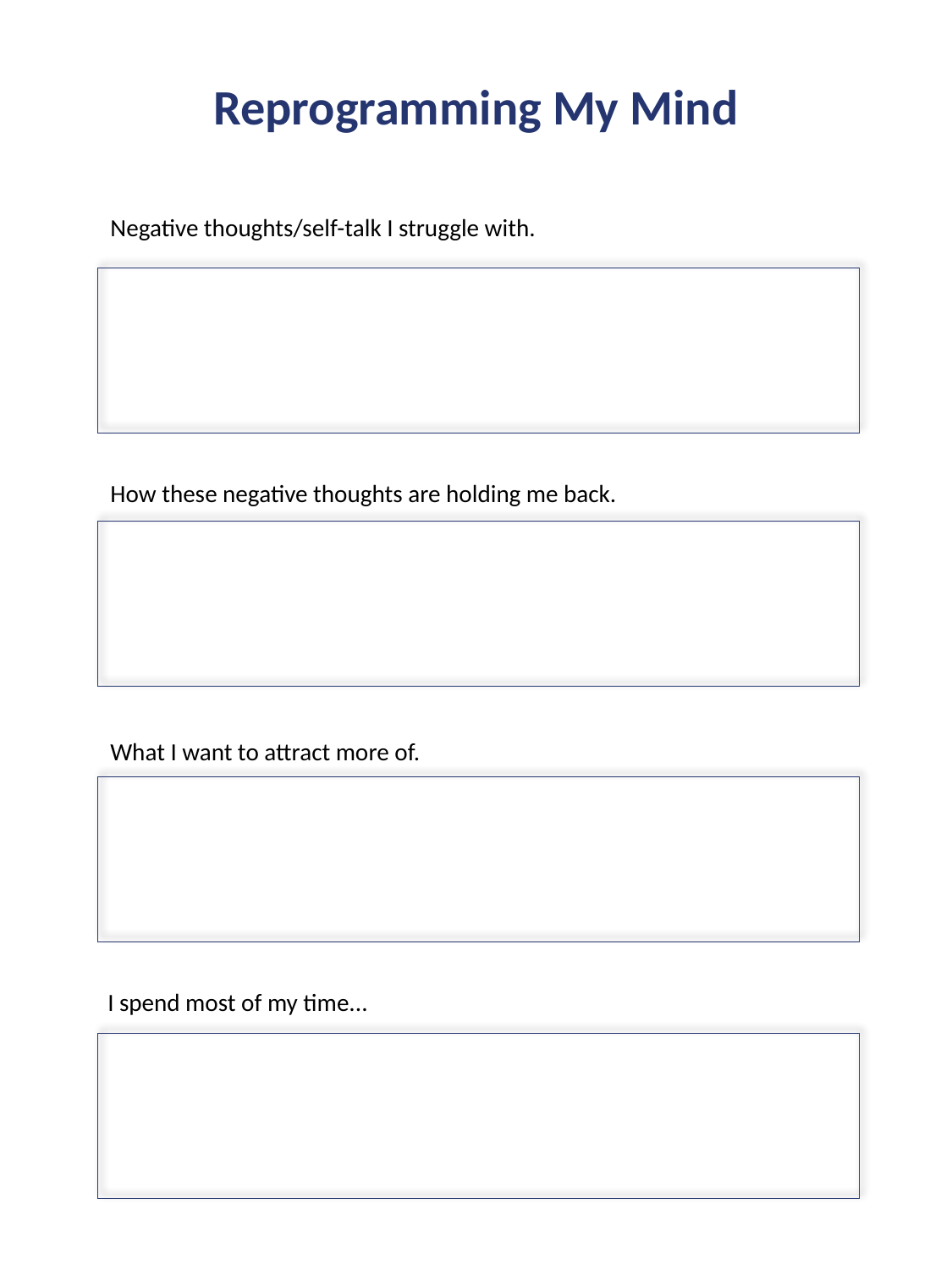

Reprogramming My Mind
Negative thoughts/self-talk I struggle with.

How these negative thoughts are holding me back.

What I want to attract more of.

I spend most of my time...